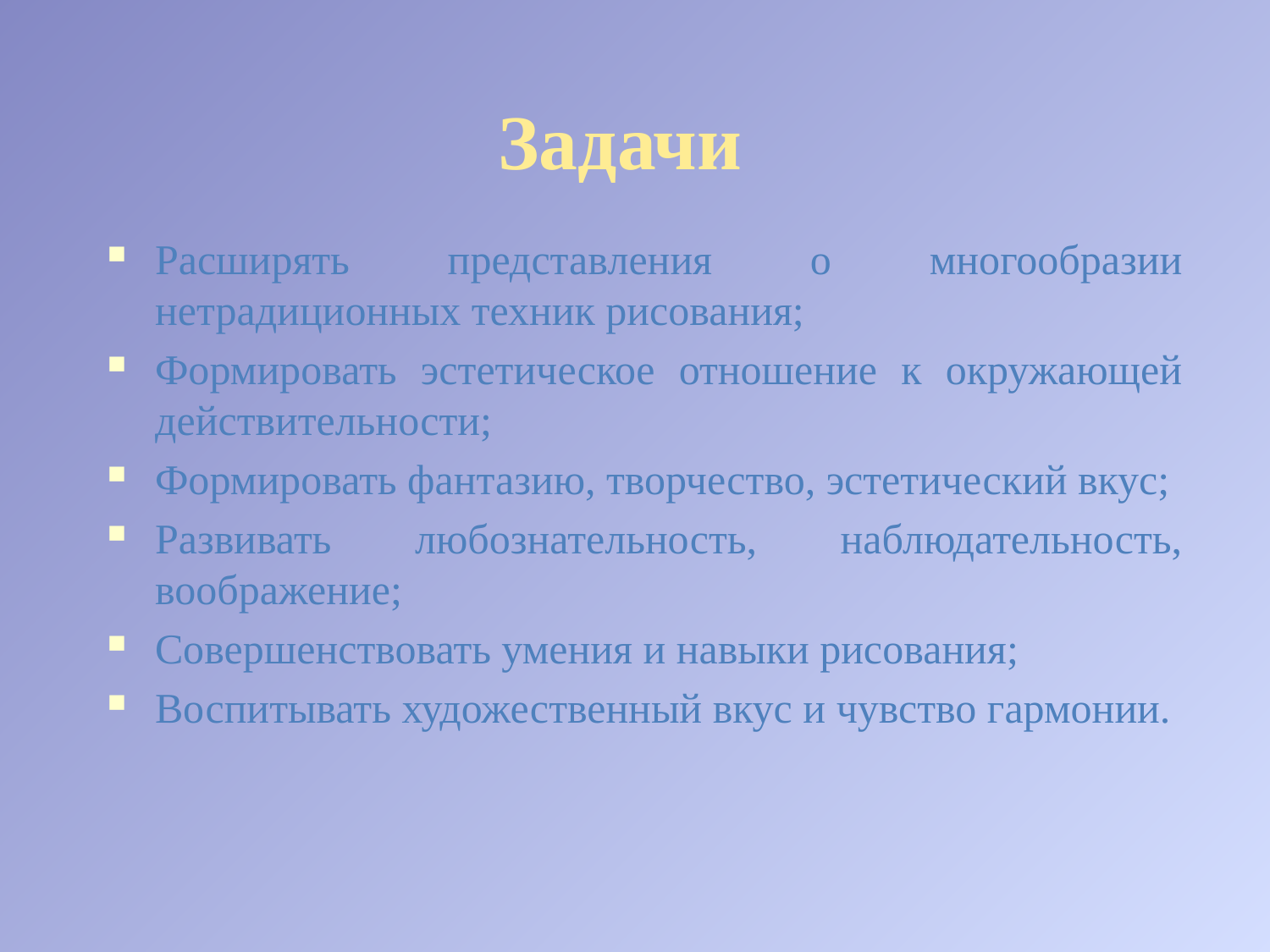

Задачи
Расширять представления о многообразии нетрадиционных техник рисования;
Формировать эстетическое отношение к окружающей действительности;
Формировать фантазию, творчество, эстетический вкус;
Развивать любознательность, наблюдательность, воображение;
Совершенствовать умения и навыки рисования;
Воспитывать художественный вкус и чувство гармонии.